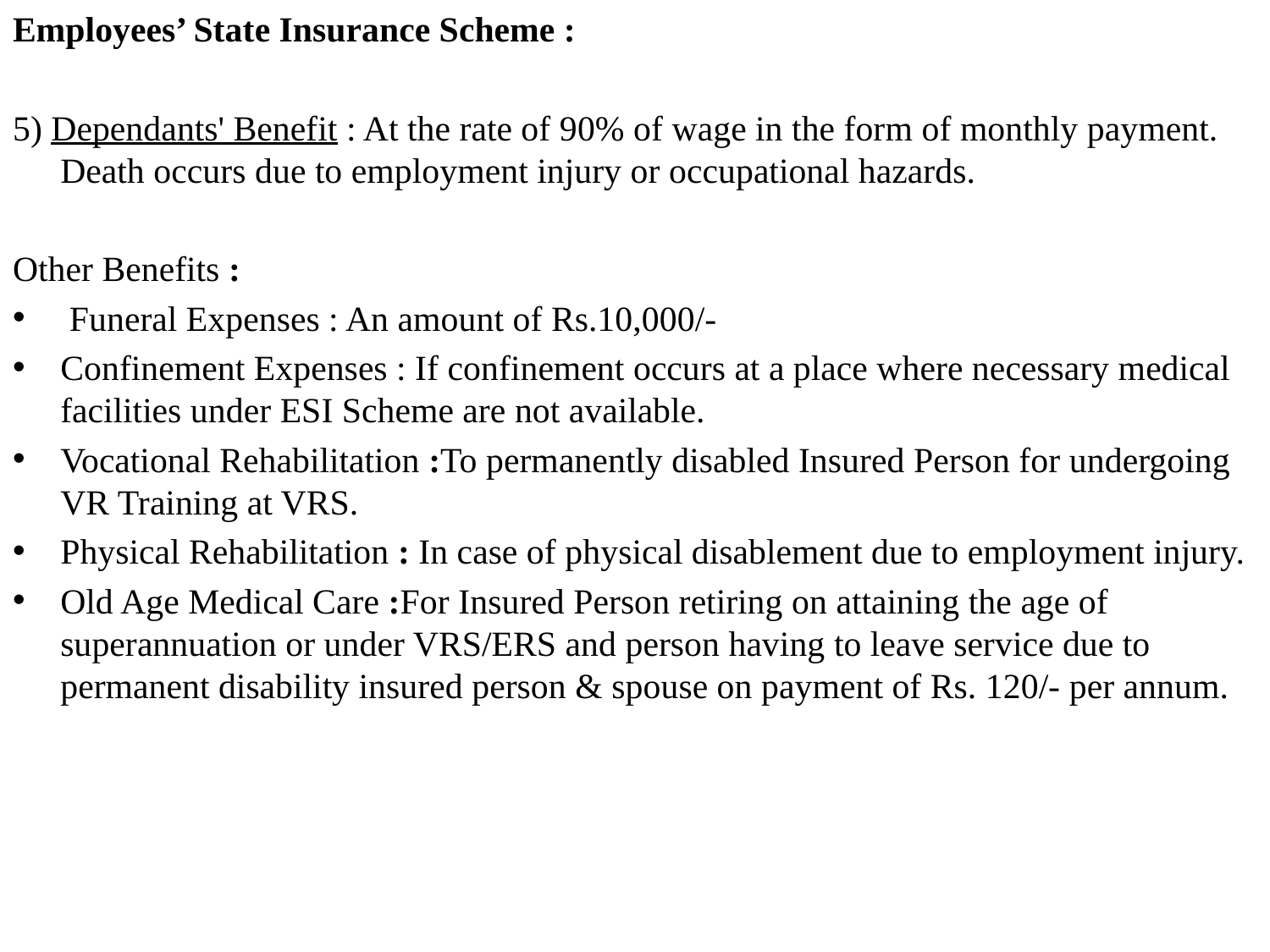

Employees’ State Insurance Scheme :

5) Dependants' Benefit : At the rate of 90% of wage in the form of monthly payment. Death occurs due to employment injury or occupational hazards.

Other Benefits :
 Funeral Expenses : An amount of Rs.10,000/-
Confinement Expenses : If confinement occurs at a place where necessary medical facilities under ESI Scheme are not available.
Vocational Rehabilitation :To permanently disabled Insured Person for undergoing VR Training at VRS.
Physical Rehabilitation : In case of physical disablement due to employment injury.
Old Age Medical Care :For Insured Person retiring on attaining the age of superannuation or under VRS/ERS and person having to leave service due to permanent disability insured person & spouse on payment of Rs. 120/- per annum.

#